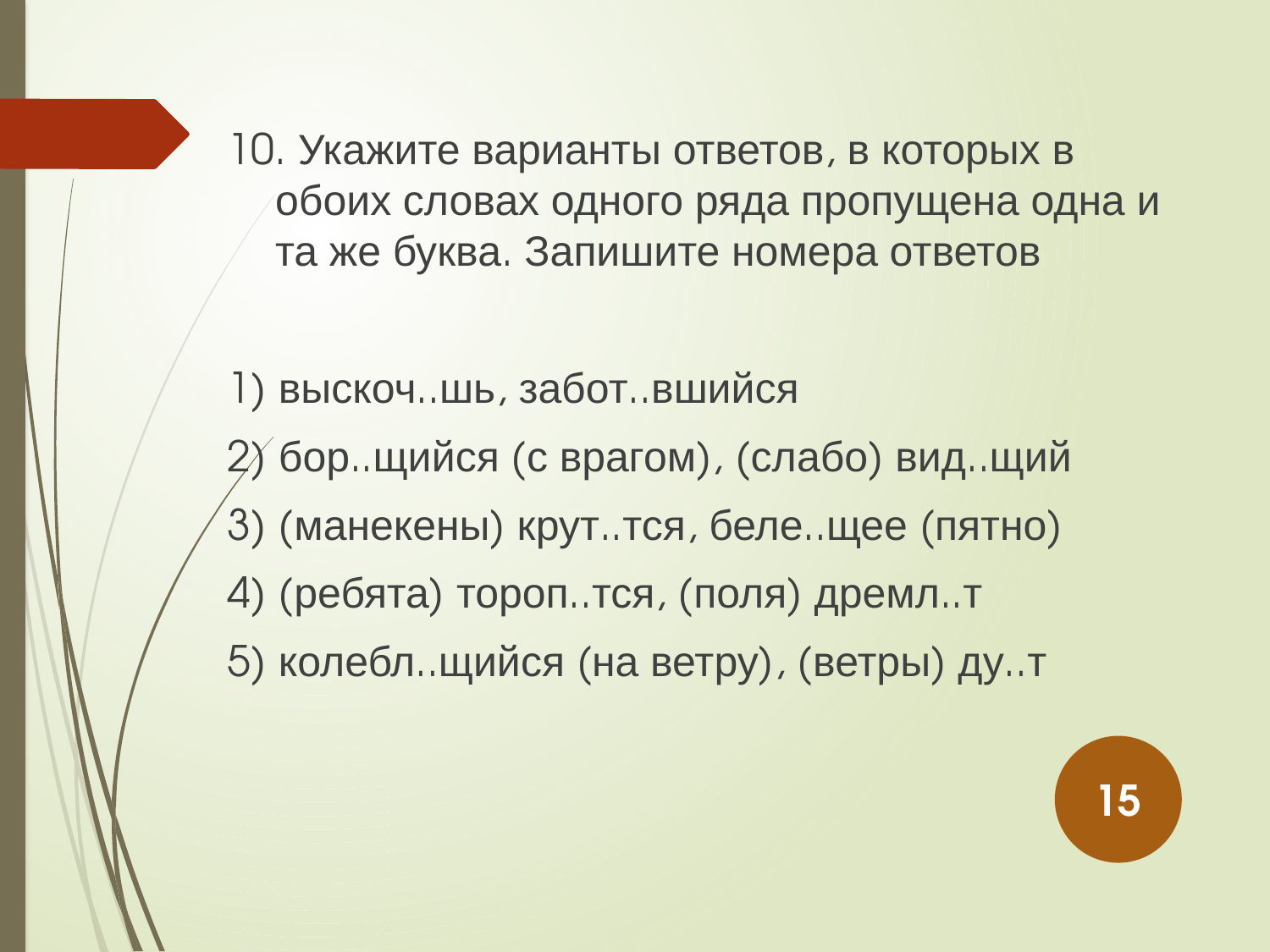

10. Укажите варианты ответов, в которых в обоих словах одного ряда пропущена одна и та же буква. Запишите номера ответов

1) выскоч..шь, забот..вшийся
2) бор..щийся (с врагом), (слабо) вид..щий
3) (манекены) крут..тся, беле..щее (пятно)
4) (ребята) тороп..тся, (поля) дремл..т
5) колебл..щийся (на ветру), (ветры) ду..т
15